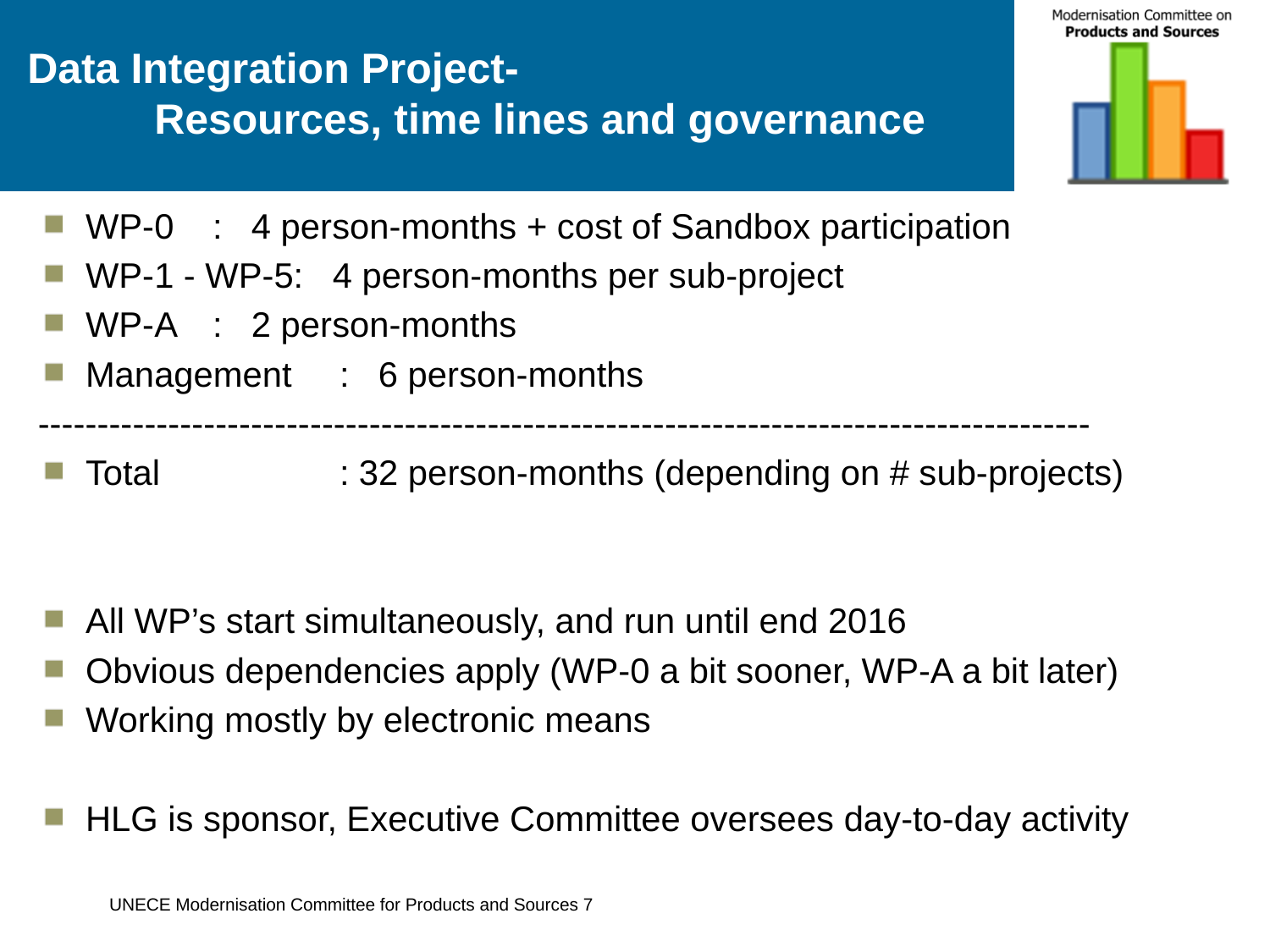

# Data Integration Project- Resources, time lines and governance
WP-0	:   4 person-months + cost of Sandbox participation
WP-1 - WP-5:   4 person-months per sub-project
WP-A	:   2 person-months
Management	:   6 person-months
-----------------------------------------------------------------------------------------
Total		: 32 person-months (depending on # sub-projects)

All WP’s start simultaneously, and run until end 2016
Obvious dependencies apply (WP-0 a bit sooner, WP-A a bit later)
Working mostly by electronic means

HLG is sponsor, Executive Committee oversees day-to-day activity

UNECE Modernisation Committee for Products and Sources 7